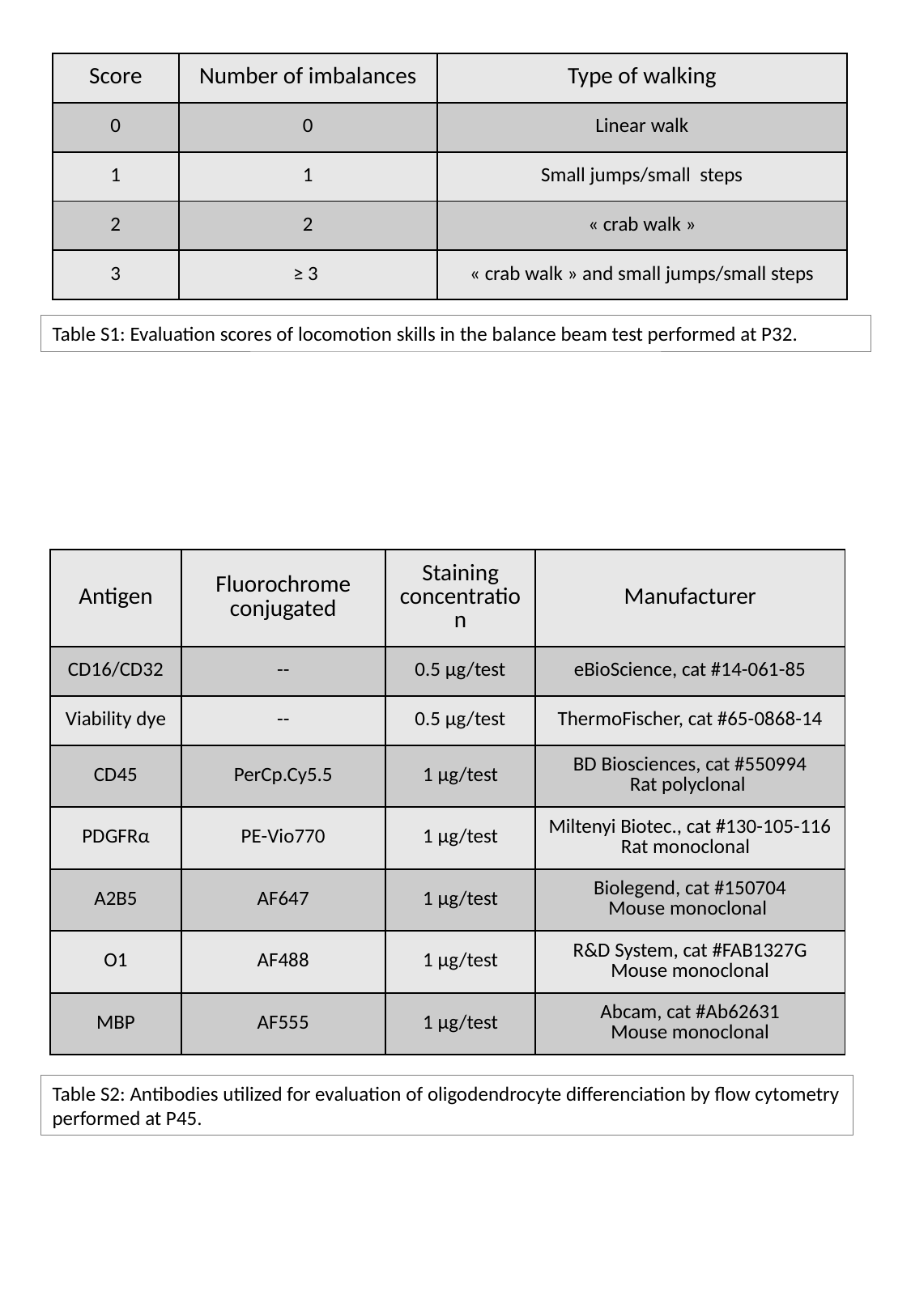

| Score | Number of imbalances | Type of walking |
| --- | --- | --- |
| 0 | 0 | Linear walk |
| 1 | 1 | Small jumps/small steps |
| 2 | 2 | « crab walk » |
| 3 | ≥ 3 | « crab walk » and small jumps/small steps |
Table S1: Evaluation scores of locomotion skills in the balance beam test performed at P32.
| Antigen | Fluorochrome conjugated | Staining concentration | Manufacturer |
| --- | --- | --- | --- |
| CD16/CD32 | -- | 0.5 µg/test | eBioScience, cat #14-061-85 |
| Viability dye | -- | 0.5 µg/test | ThermoFischer, cat #65-0868-14 |
| CD45 | PerCp.Cy5.5 | 1 µg/test | BD Biosciences, cat #550994 Rat polyclonal |
| PDGFRα | PE-Vio770 | 1 µg/test | Miltenyi Biotec., cat #130-105-116 Rat monoclonal |
| A2B5 | AF647 | 1 µg/test | Biolegend, cat #150704 Mouse monoclonal |
| O1 | AF488 | 1 µg/test | R&D System, cat #FAB1327G Mouse monoclonal |
| MBP | AF555 | 1 µg/test | Abcam, cat #Ab62631 Mouse monoclonal |
Table S2: Antibodies utilized for evaluation of oligodendrocyte differenciation by flow cytometry performed at P45.